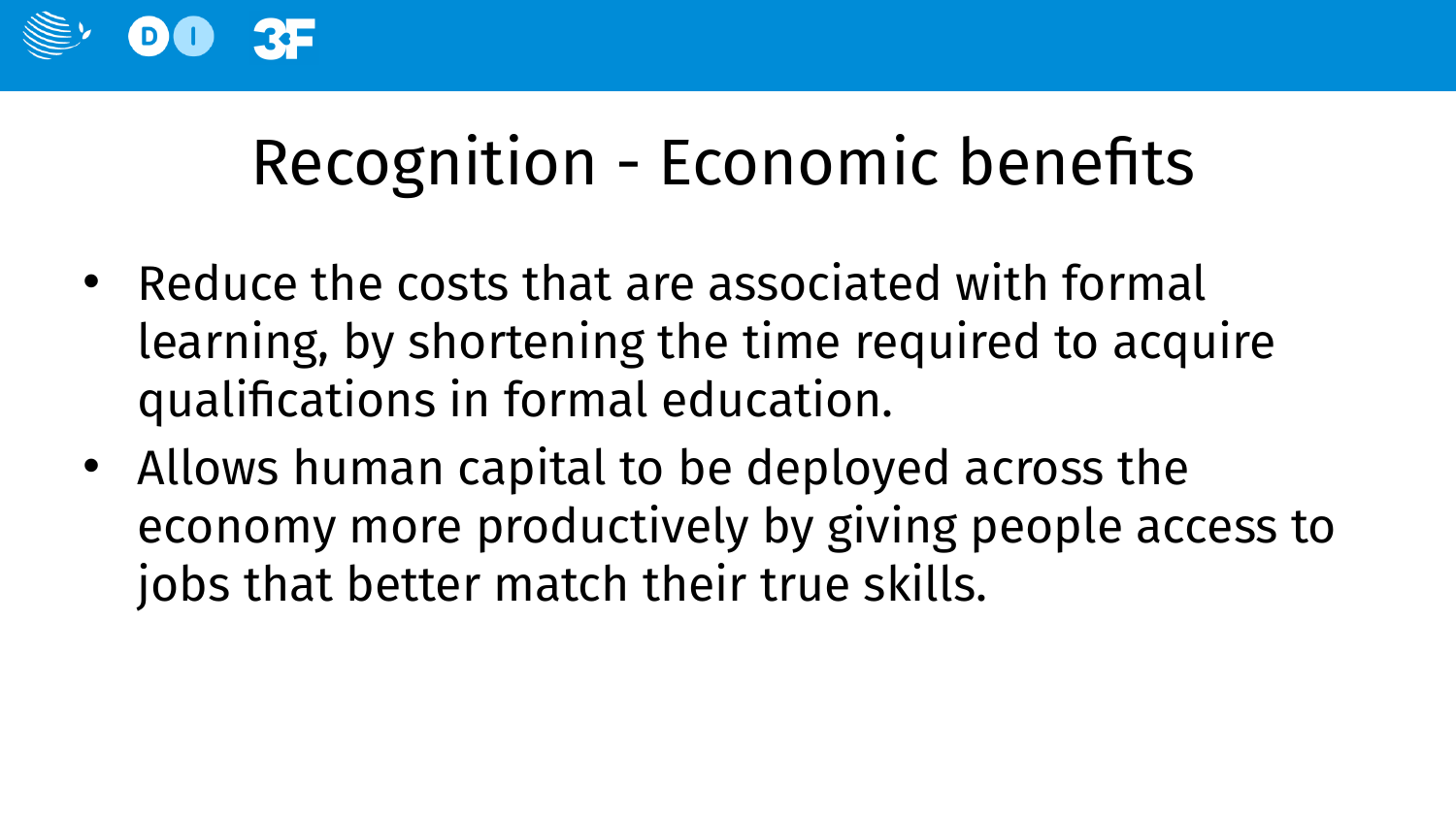

# Recognition - Economic benefits
Reduce the costs that are associated with formal learning, by shortening the time required to acquire qualifications in formal education.
Allows human capital to be deployed across the economy more productively by giving people access to jobs that better match their true skills.